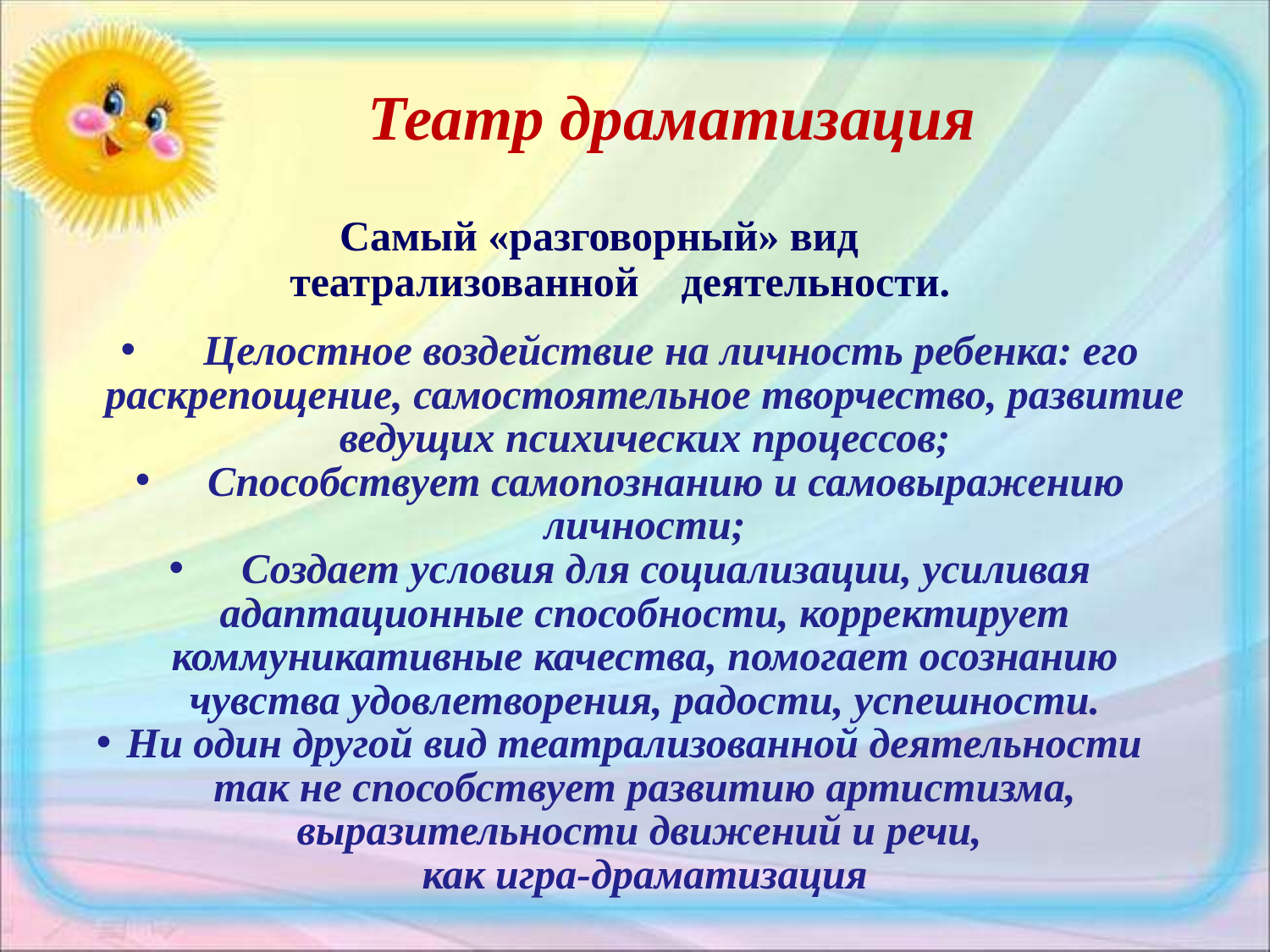

Театр драматизация
Самый «разговорный» вид
театрализованной    деятельности.
     Целостное воздействие на личность ребенка: его раскрепощение, самостоятельное творчество, развитие ведущих психических процессов;
    Способствует самопознанию и самовыражению личности;
    Создает условия для социализации, усиливая адаптационные способности, корректирует коммуникативные качества, помогает осознанию чувства удовлетворения, радости, успешности.
Ни один другой вид театрализованной деятельности
так не способствует развитию артистизма, выразительности движений и речи,
как игра-драматизация